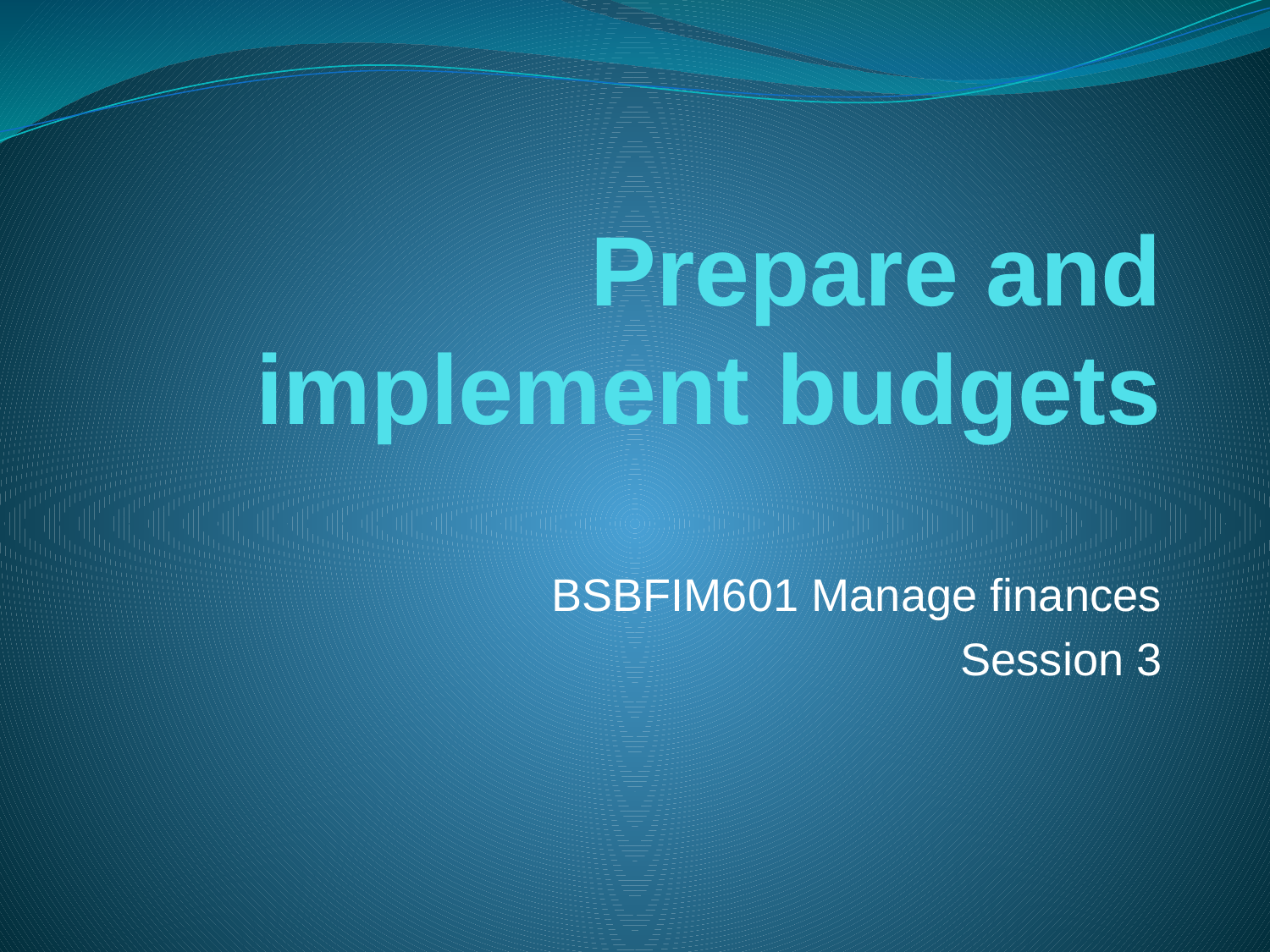

# Prepare and implement budgets
BSBFIM601 Manage finances
Session 3